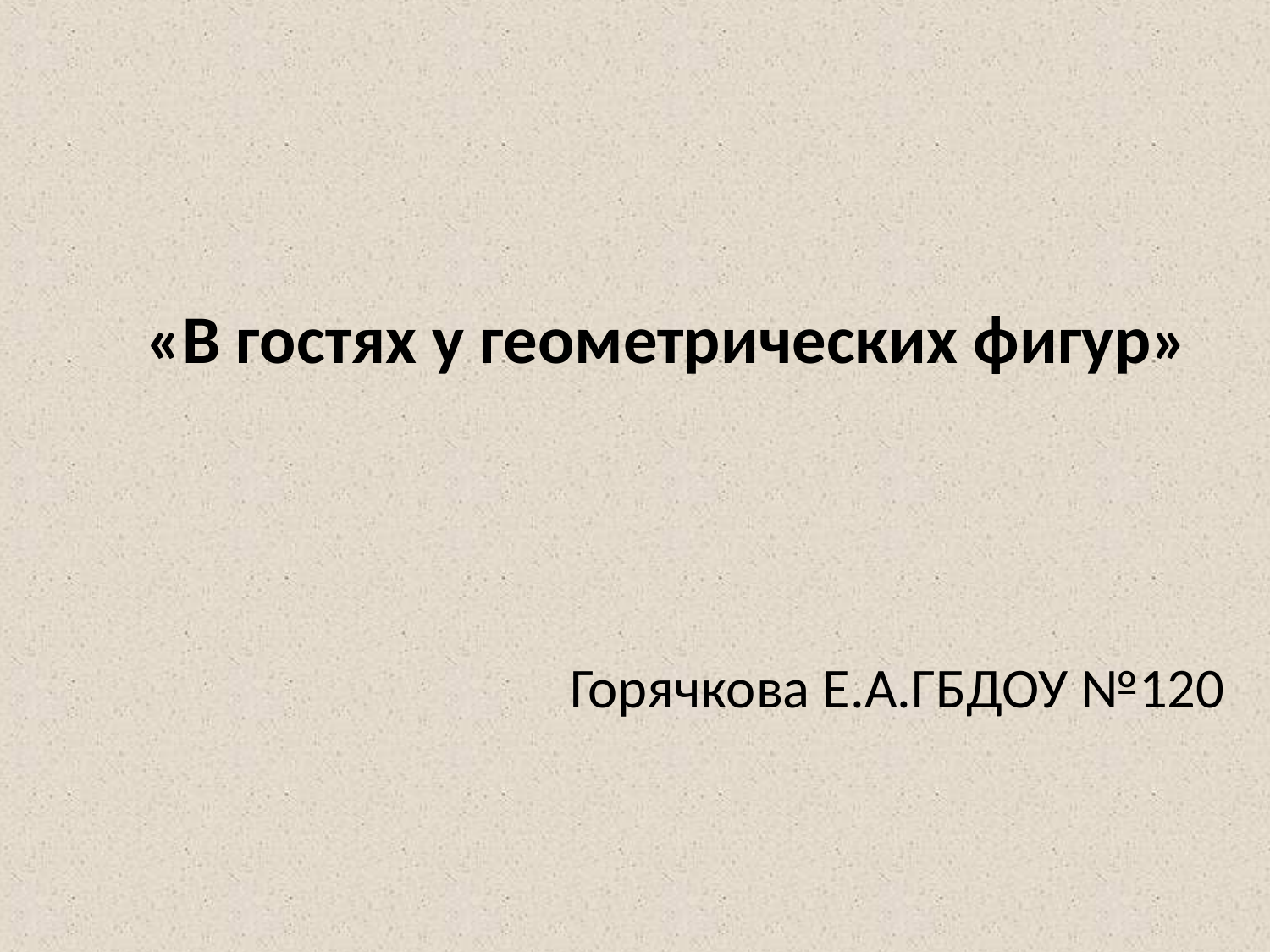

«В гостях у геометрических фигур»
# Горячкова Е.А.ГБДОУ №120